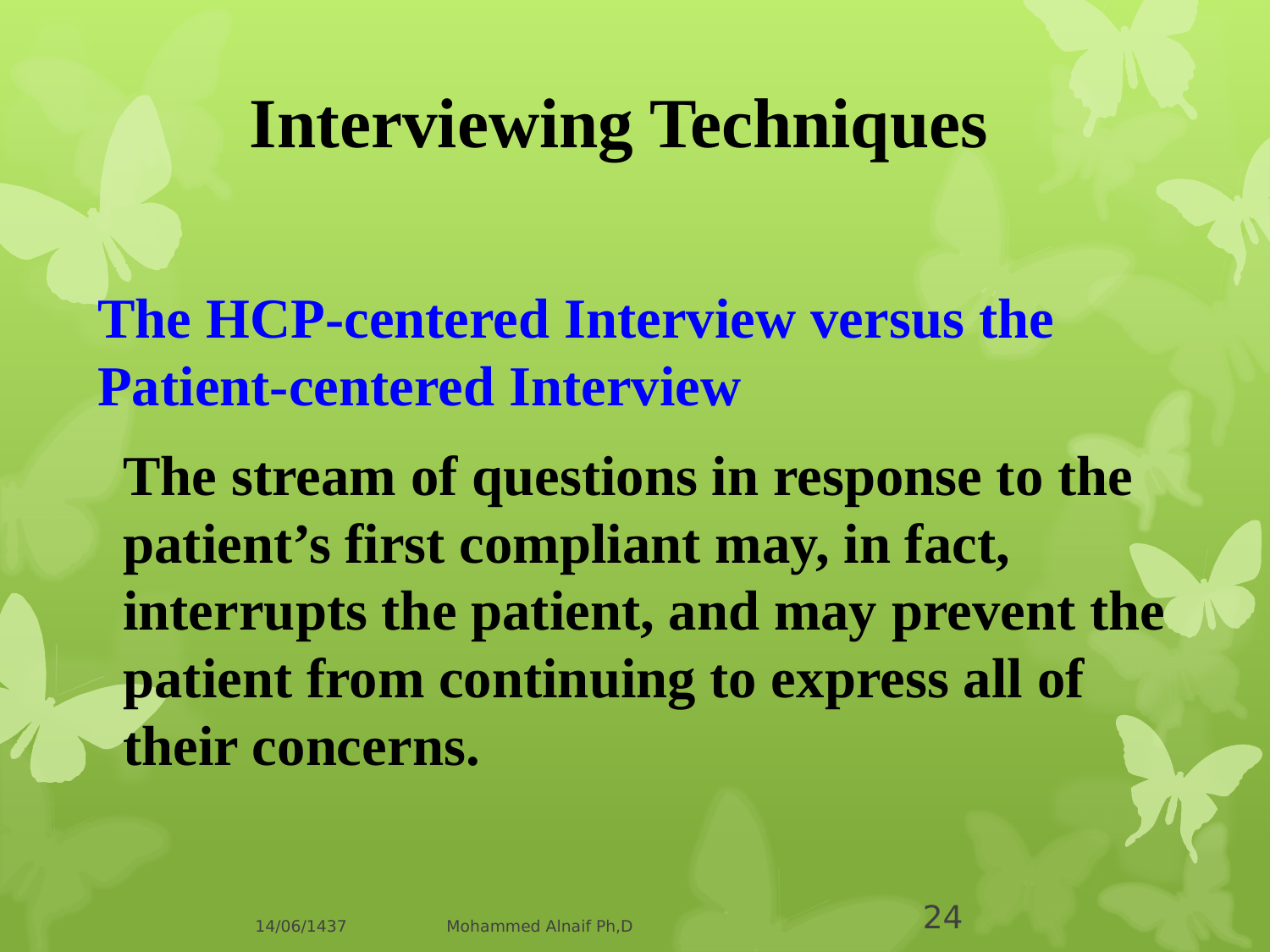

# Interviewing Techniques
The HCP-centered Interview versus the Patient-centered Interview
The stream of questions in response to the patient’s first compliant may, in fact, interrupts the patient, and may prevent the patient from continuing to express all of their concerns.
14/06/1437
Mohammed Alnaif Ph,D
24